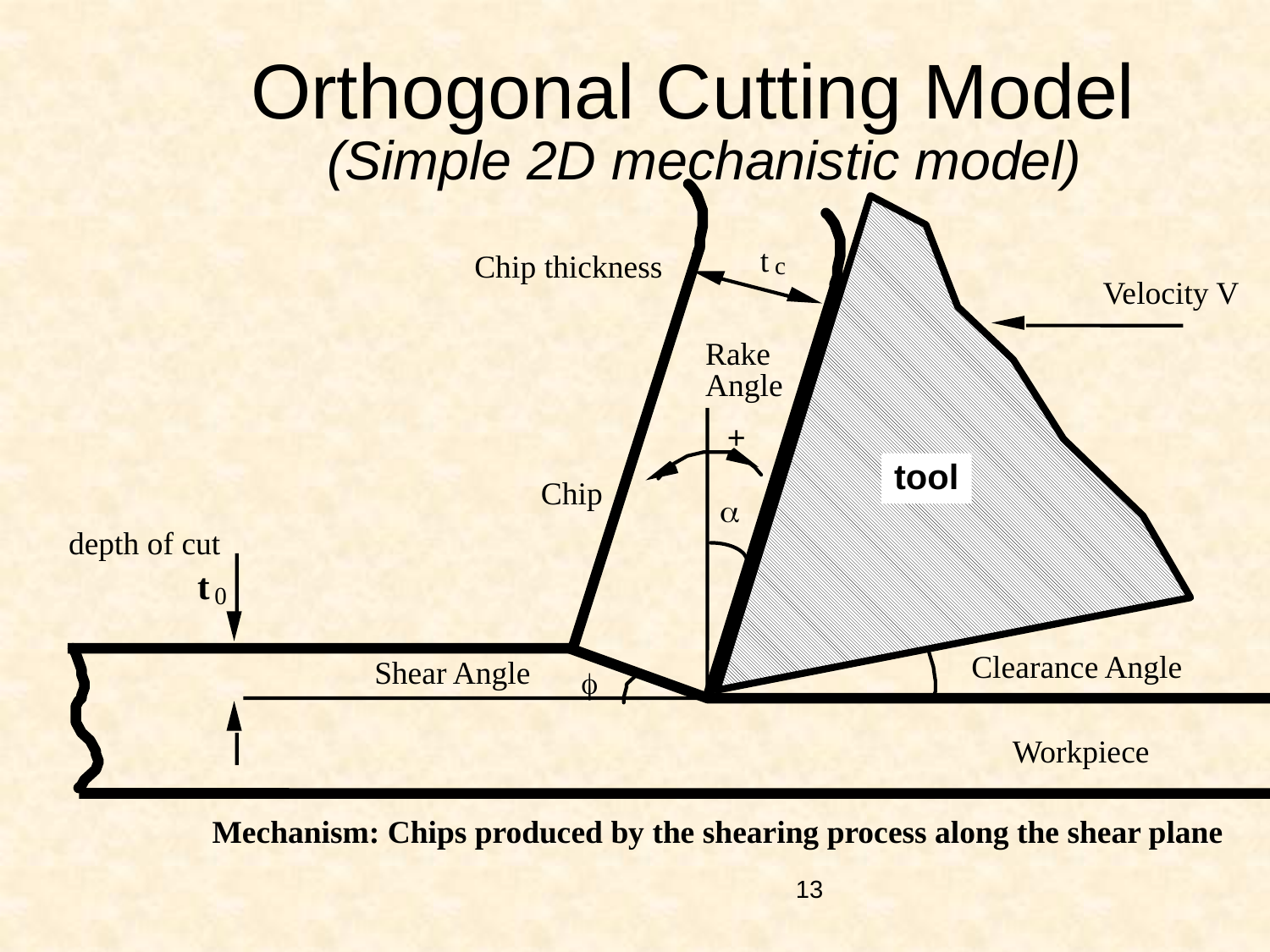

Orthogonal Cutting Model
(Simple 2D mechanistic model)

t
c
Chip thickness

Velocity V

Rake

Angle

+

tool
Tool

Chip
α
depth of cut

t
0

Clearance Angle

Shear Angle
φ

Workpiece

Mechanism: Chips produced by the shearing process along the shear plane
13